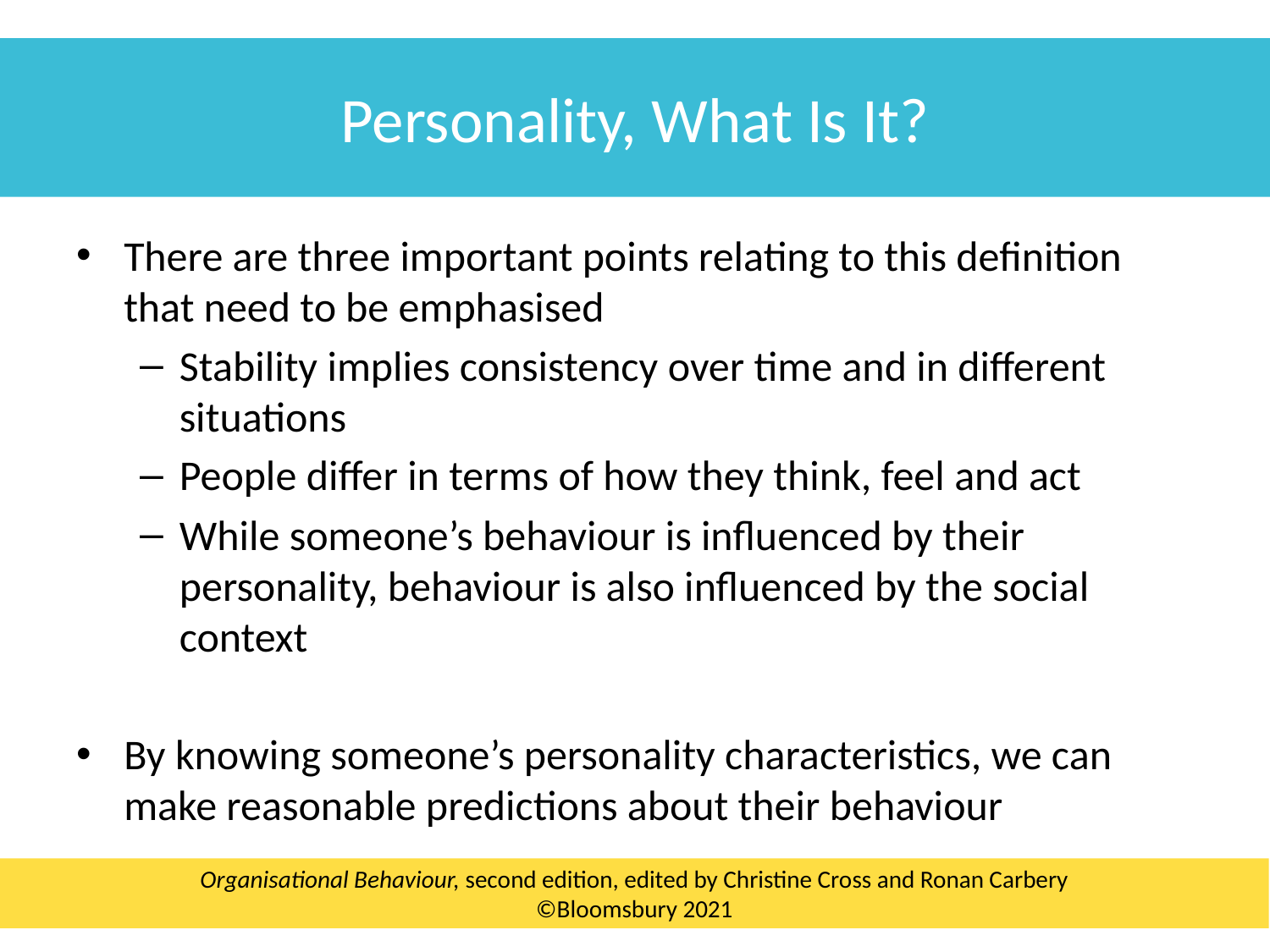

Personality, What Is It?
There are three important points relating to this definition that need to be emphasised
Stability implies consistency over time and in different situations
People differ in terms of how they think, feel and act
While someone’s behaviour is influenced by their personality, behaviour is also influenced by the social context

By knowing someone’s personality characteristics, we can make reasonable predictions about their behaviour